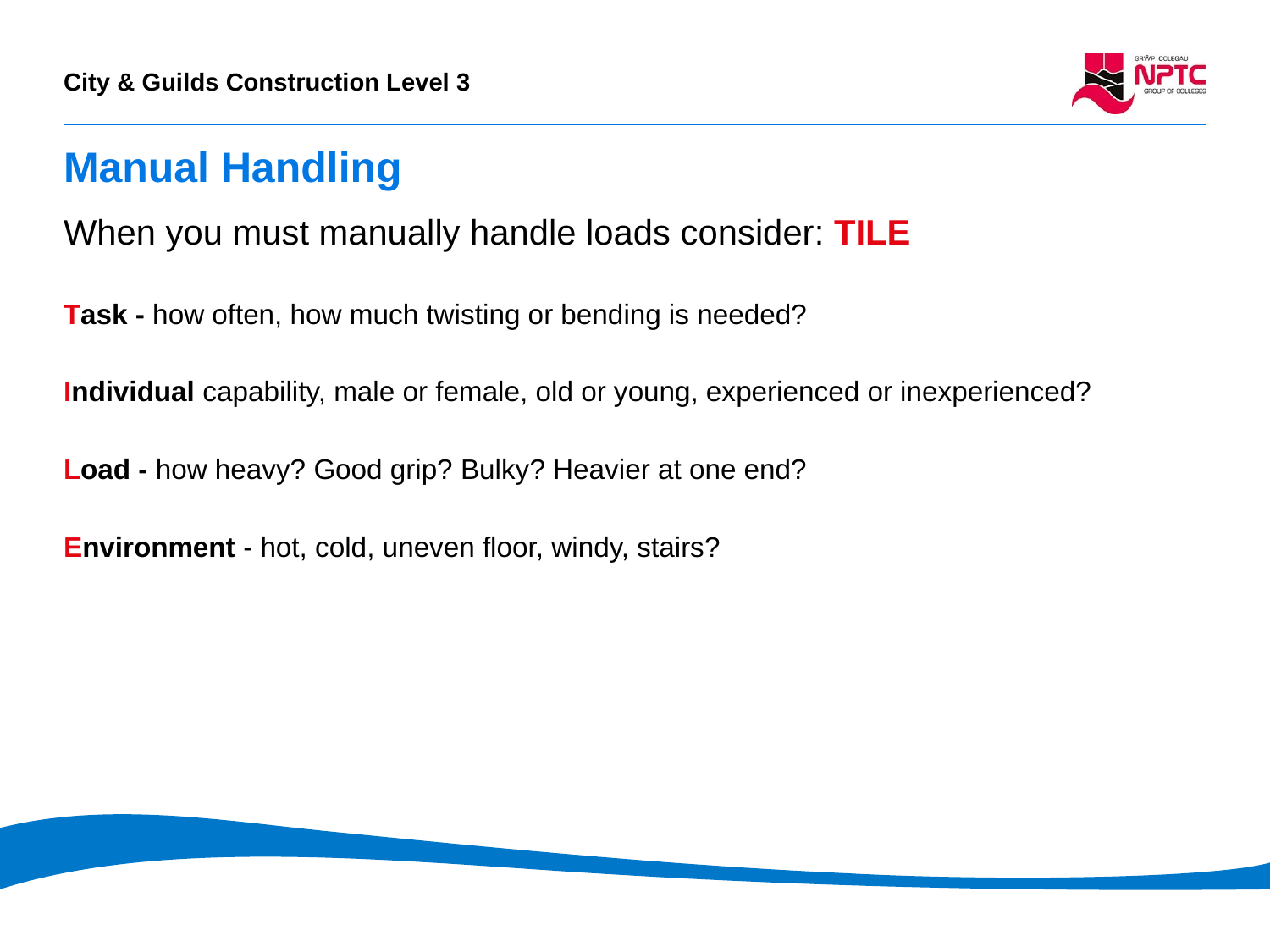

# Manual Handling
When you must manually handle loads consider: TILE
Task - how often, how much twisting or bending is needed?
Individual capability, male or female, old or young, experienced or inexperienced?
Load - how heavy? Good grip? Bulky? Heavier at one end?
Environment - hot, cold, uneven floor, windy, stairs?